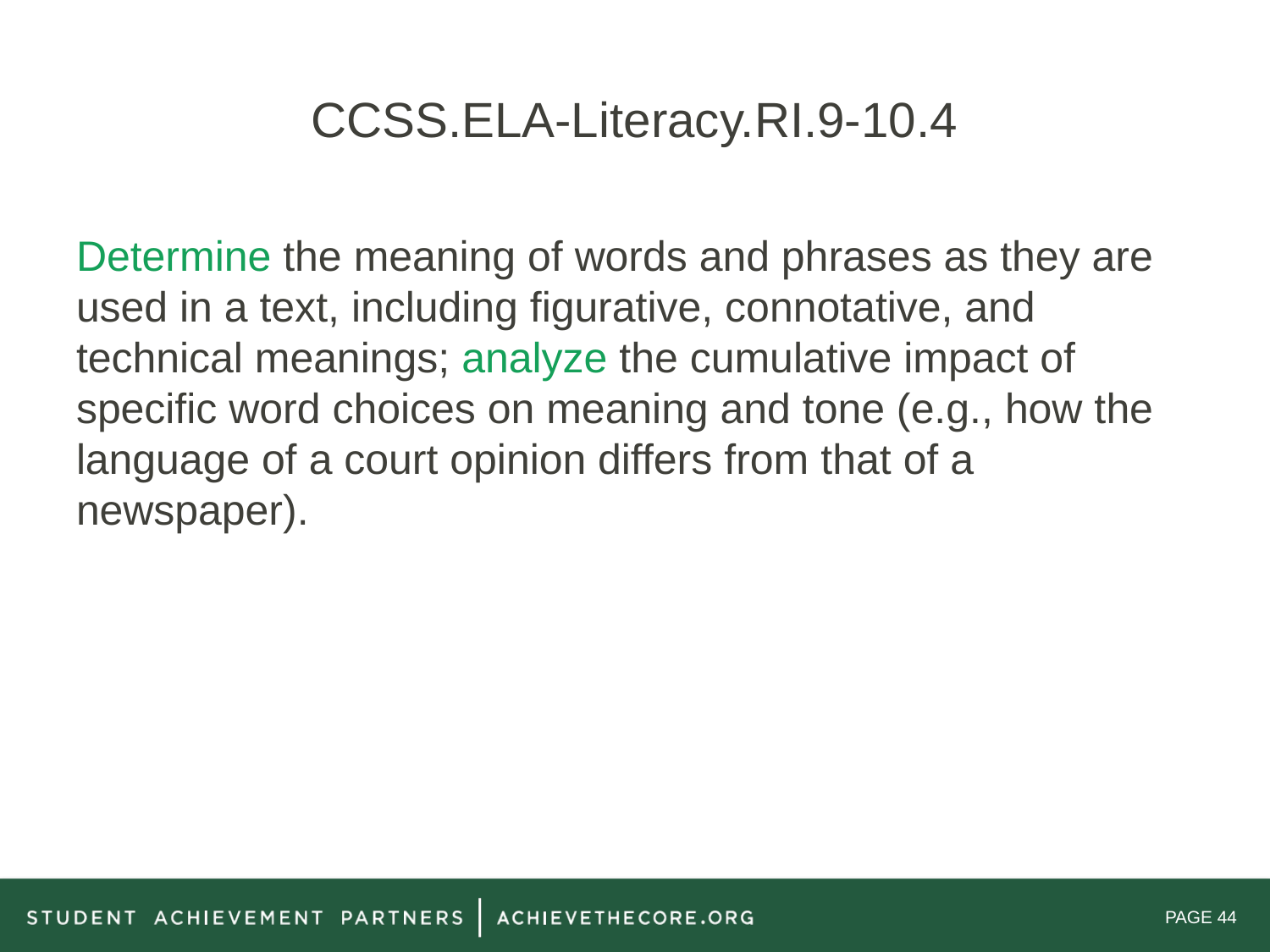

# CCSS.ELA-Literacy.RI.9-10.4
Determine the meaning of words and phrases as they are used in a text, including figurative, connotative, and technical meanings; analyze the cumulative impact of specific word choices on meaning and tone (e.g., how the language of a court opinion differs from that of a newspaper).